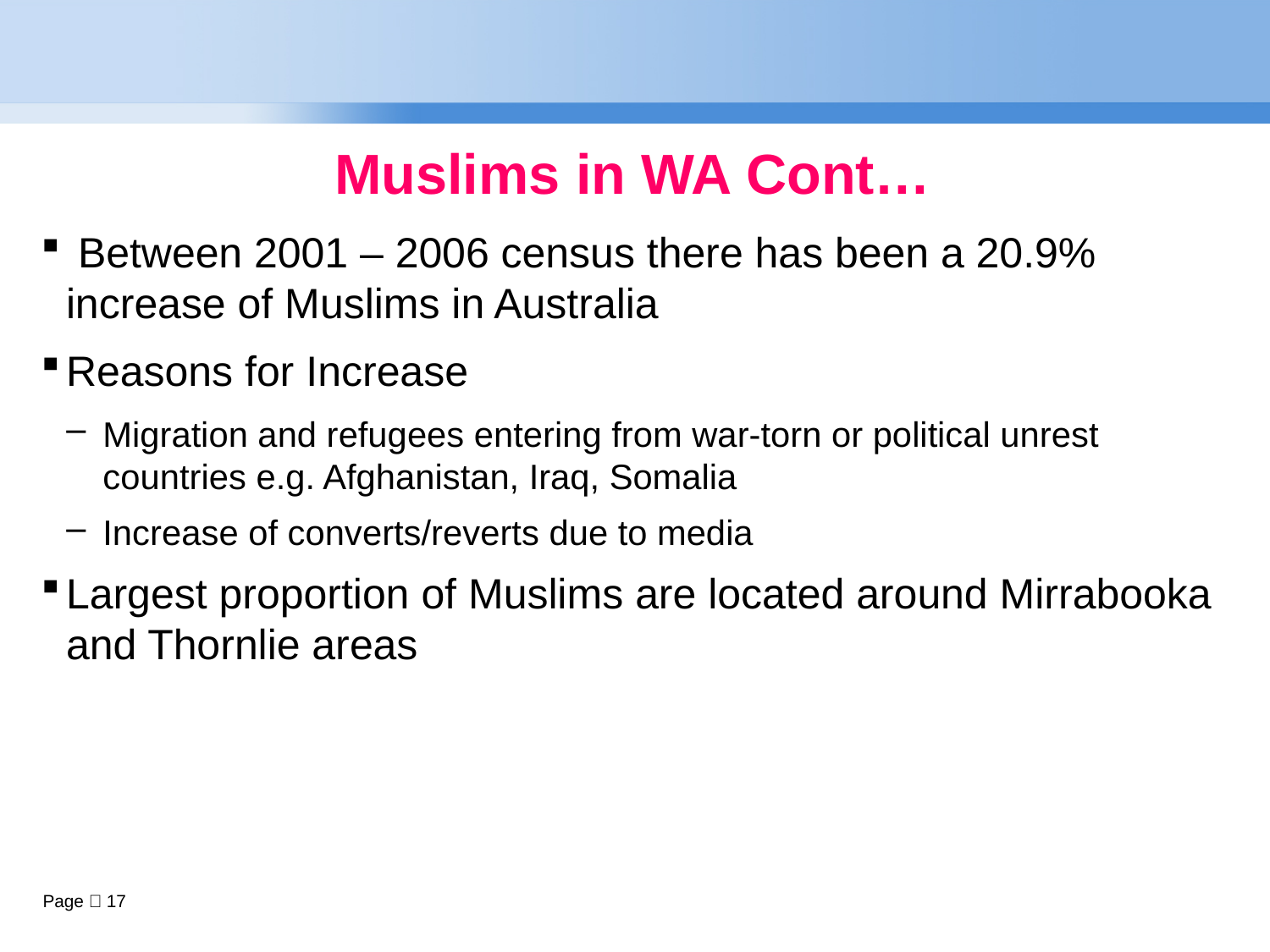

# Muslims in WA Cont…
 Between 2001 – 2006 census there has been a 20.9% increase of Muslims in Australia
Reasons for Increase
Migration and refugees entering from war-torn or political unrest countries e.g. Afghanistan, Iraq, Somalia
Increase of converts/reverts due to media
Largest proportion of Muslims are located around Mirrabooka and Thornlie areas